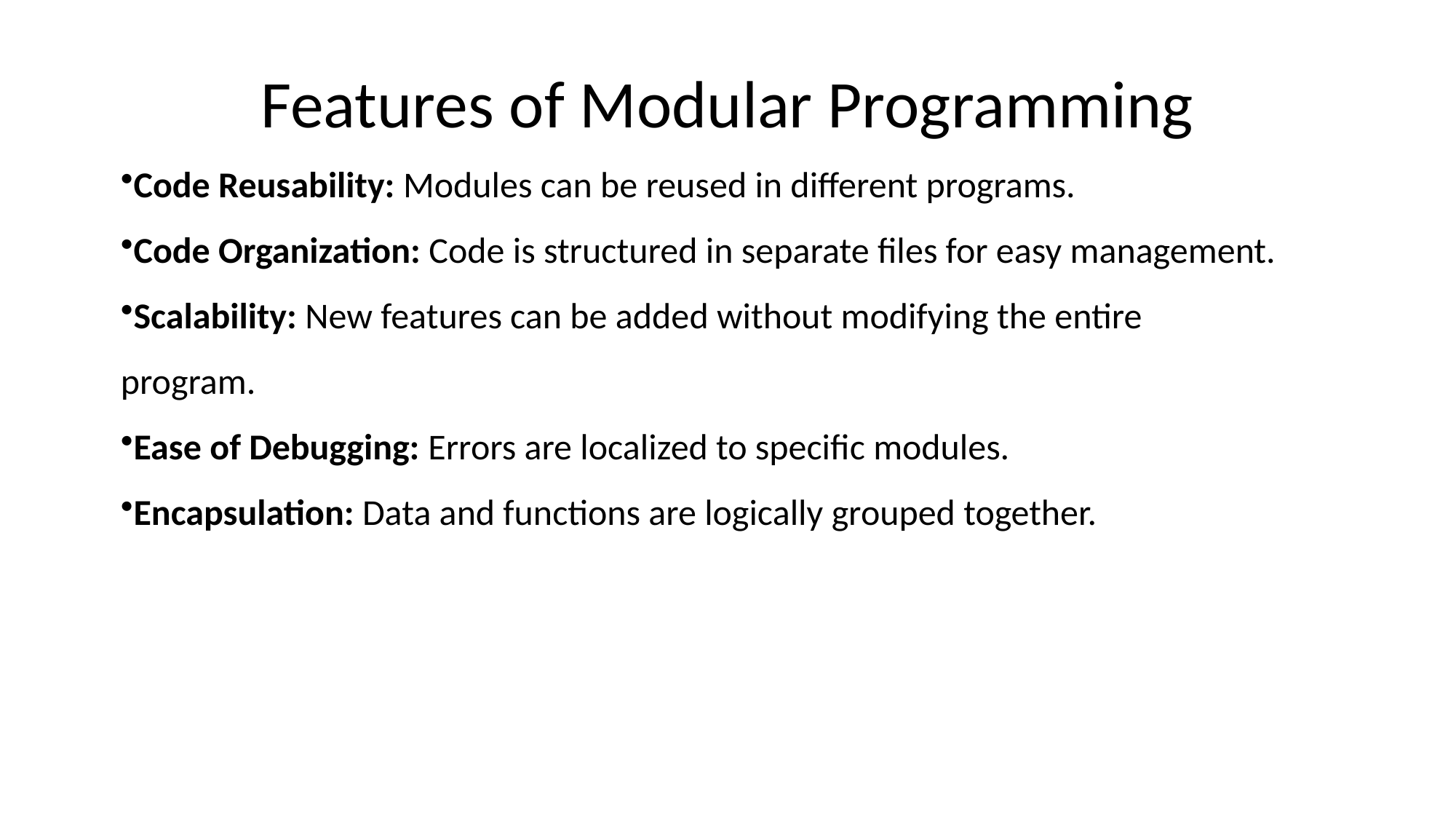

# Features of Modular Programming
Code Reusability: Modules can be reused in different programs.
Code Organization: Code is structured in separate files for easy management.
Scalability: New features can be added without modifying the entire program.
Ease of Debugging: Errors are localized to specific modules.
Encapsulation: Data and functions are logically grouped together.